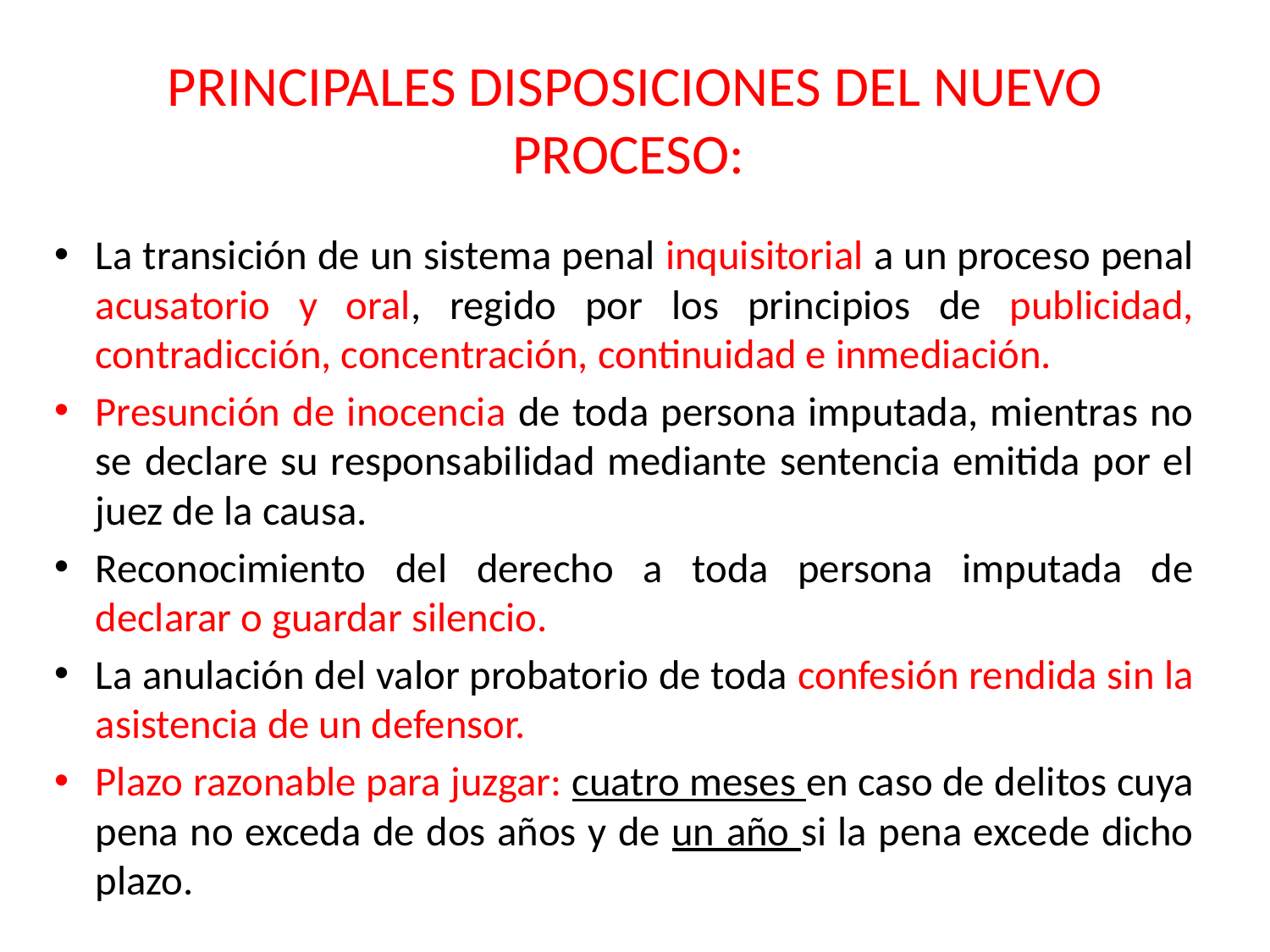

# PRINCIPALES DISPOSICIONES DEL NUEVO PROCESO:
La transición de un sistema penal inquisitorial a un proceso penal acusatorio y oral, regido por los principios de publicidad, contradicción, concentración, continuidad e inmediación.
Presunción de inocencia de toda persona imputada, mientras no se declare su responsabilidad mediante sentencia emitida por el juez de la causa.
Reconocimiento del derecho a toda persona imputada de declarar o guardar silencio.
La anulación del valor probatorio de toda confesión rendida sin la asistencia de un defensor.
Plazo razonable para juzgar: cuatro meses en caso de delitos cuya pena no exceda de dos años y de un año si la pena excede dicho plazo.